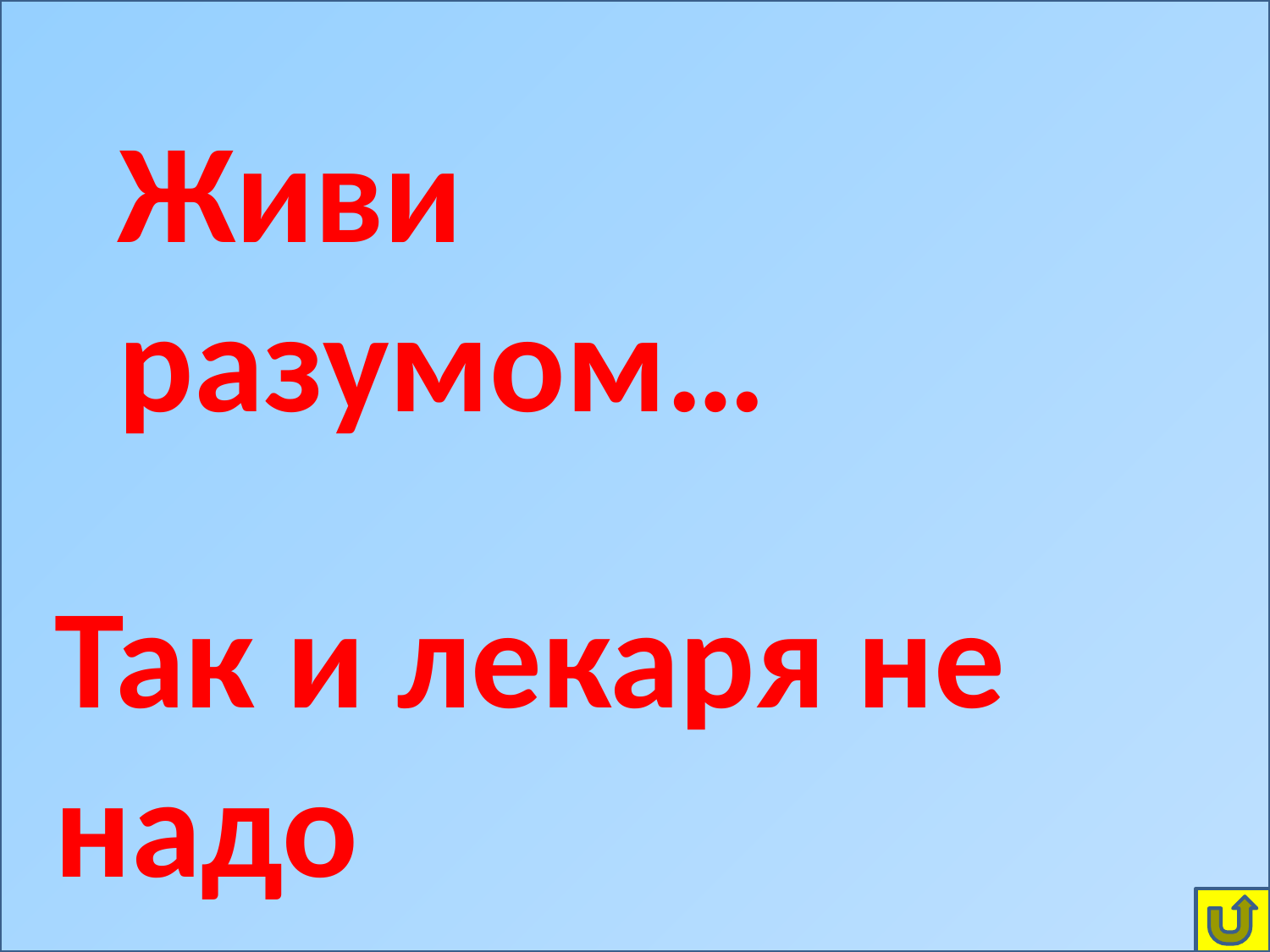

Живи разумом…
Так и лекаря не надо